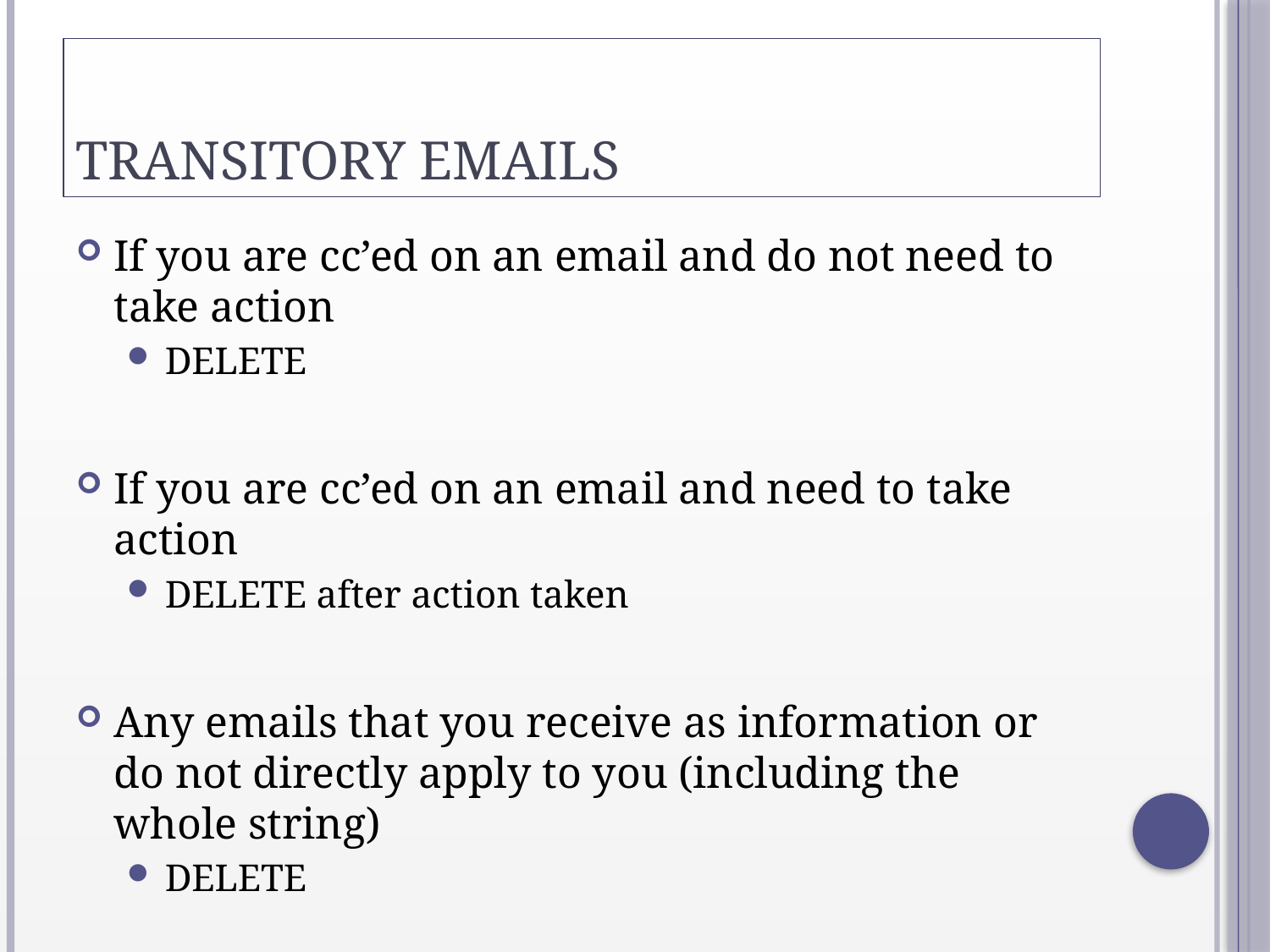

# TRANSITORY EMAILS
If you are cc’ed on an email and do not need to take action
DELETE

If you are cc’ed on an email and need to take action
DELETE after action taken

Any emails that you receive as information or do not directly apply to you (including the whole string)
DELETE